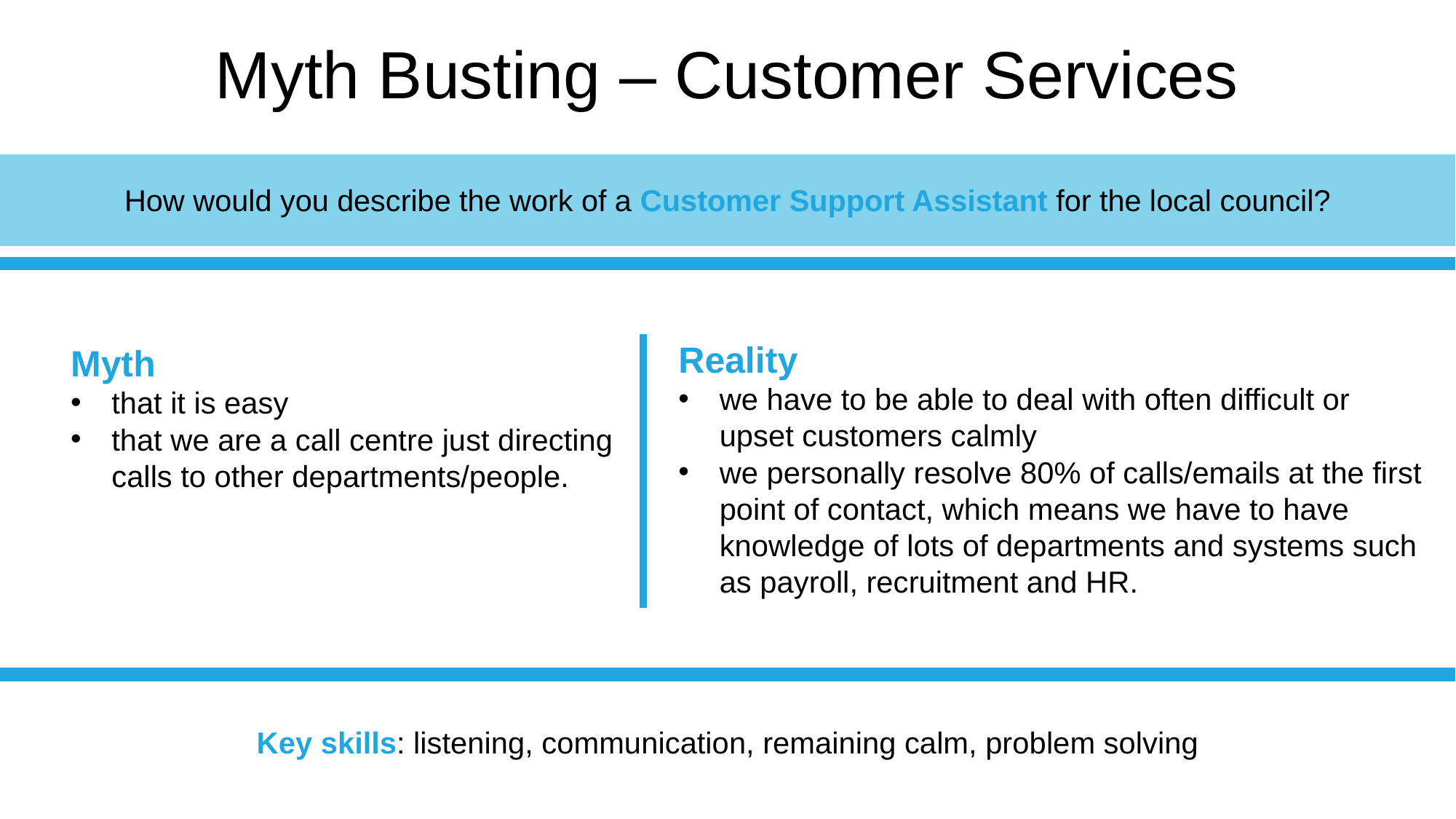

# Myth Busting – Customer Services
How would you describe the work of a Customer Support Assistant for the local council?

Reality
we have to be able to deal with often difficult or upset customers calmly
we personally resolve 80% of calls/emails at the first point of contact, which means we have to have knowledge of lots of departments and systems such as payroll, recruitment and HR.

Myth
that it is easy
that we are a call centre just directing calls to other departments/people.
Key skills: listening, communication, remaining calm, problem solving